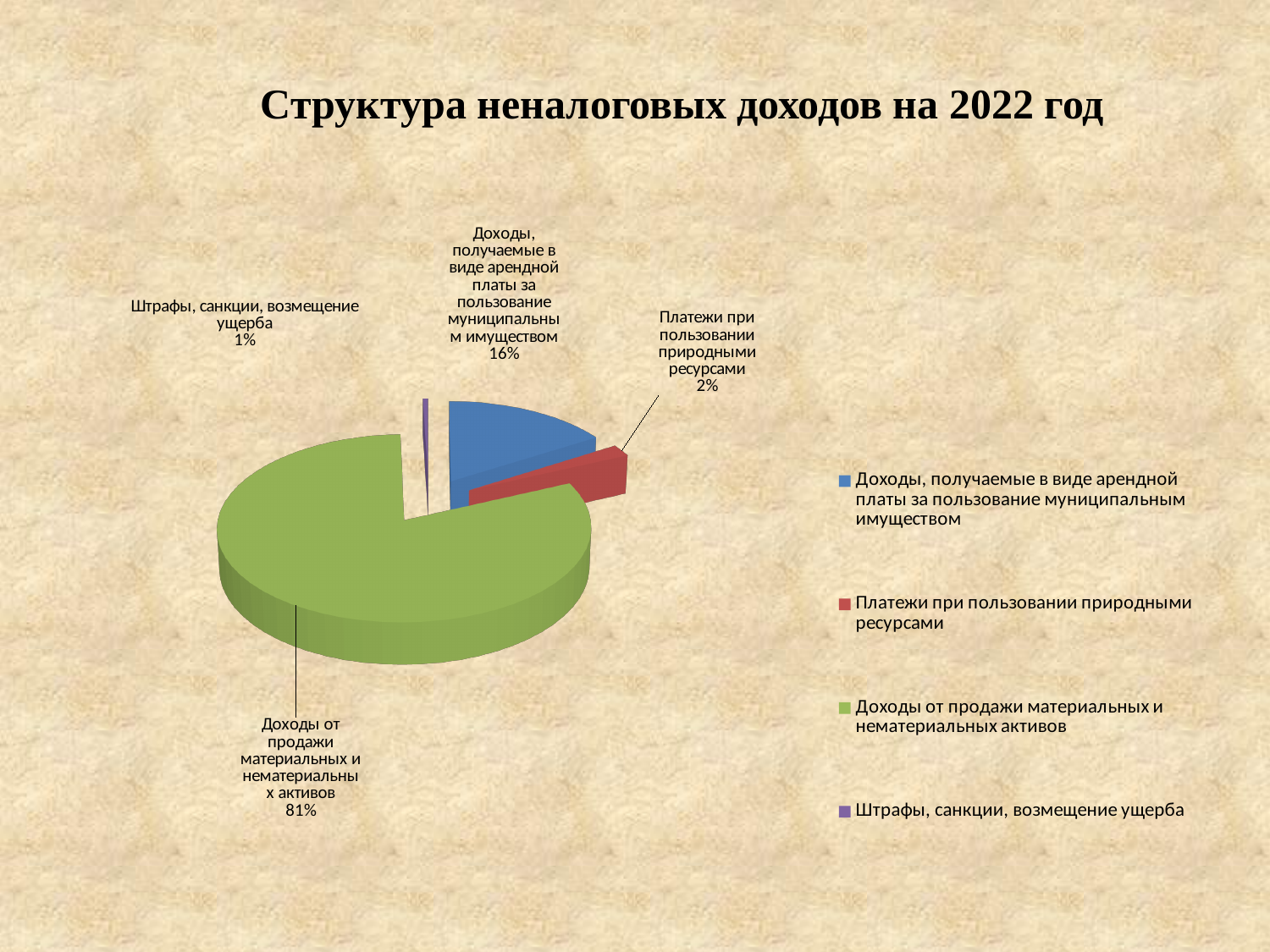

Структура неналоговых доходов на 2022 год

[unsupported chart]